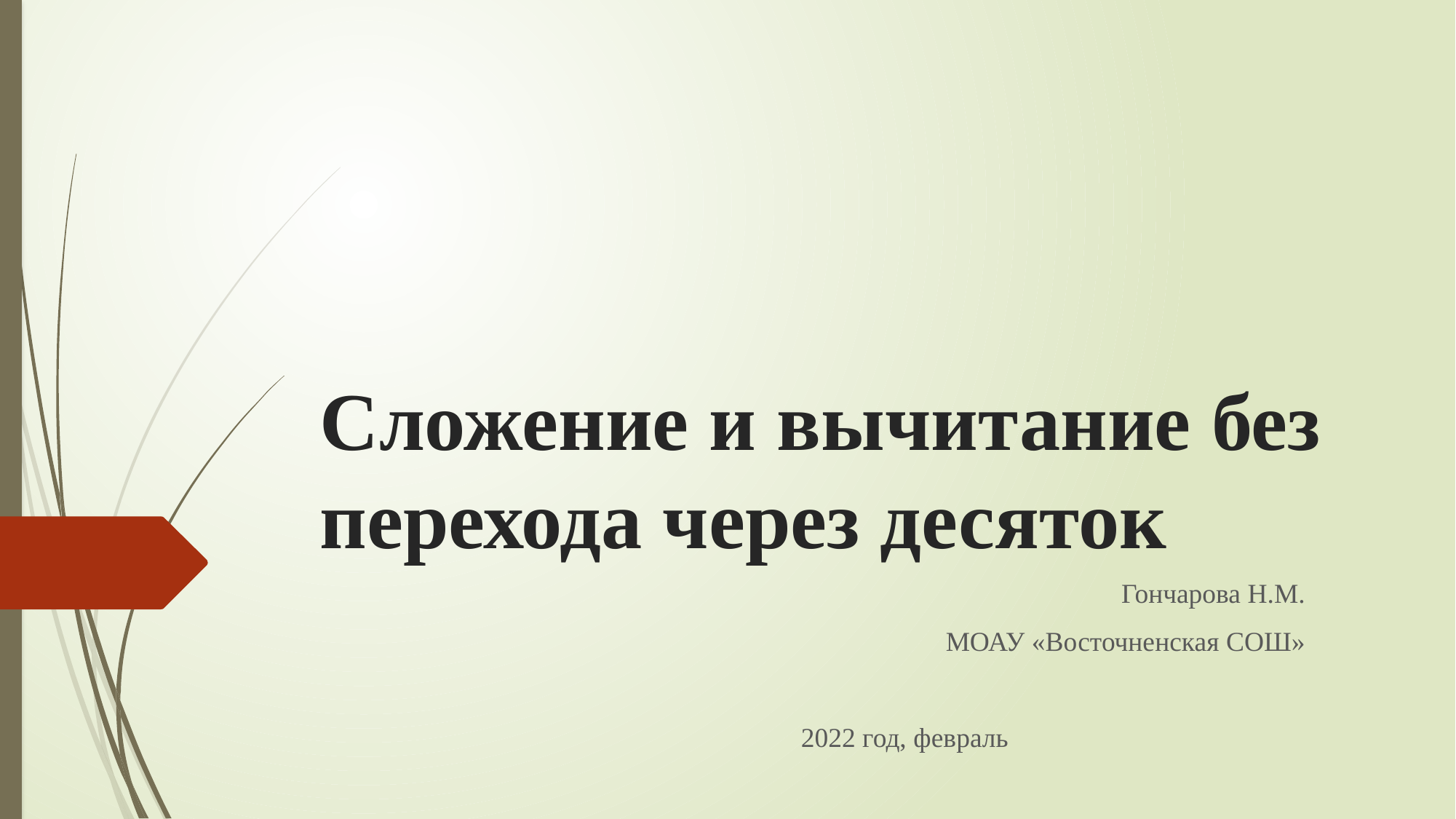

# Сложение и вычитание без перехода через десяток
Гончарова Н.М.
МОАУ «Восточненская СОШ»

2022 год, февраль